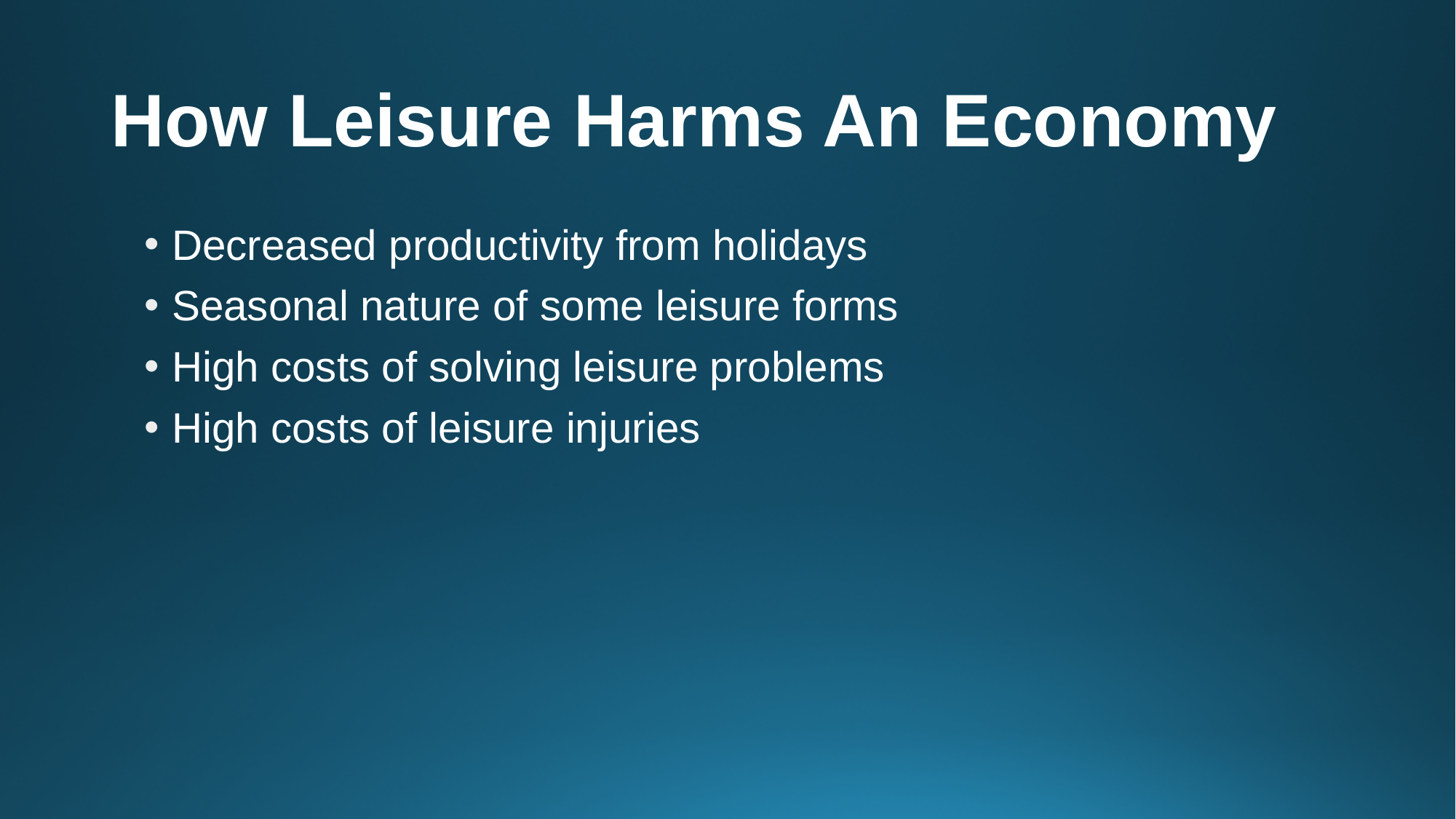

# How Leisure Harms An Economy
Decreased productivity from holidays
Seasonal nature of some leisure forms
High costs of solving leisure problems
High costs of leisure injuries